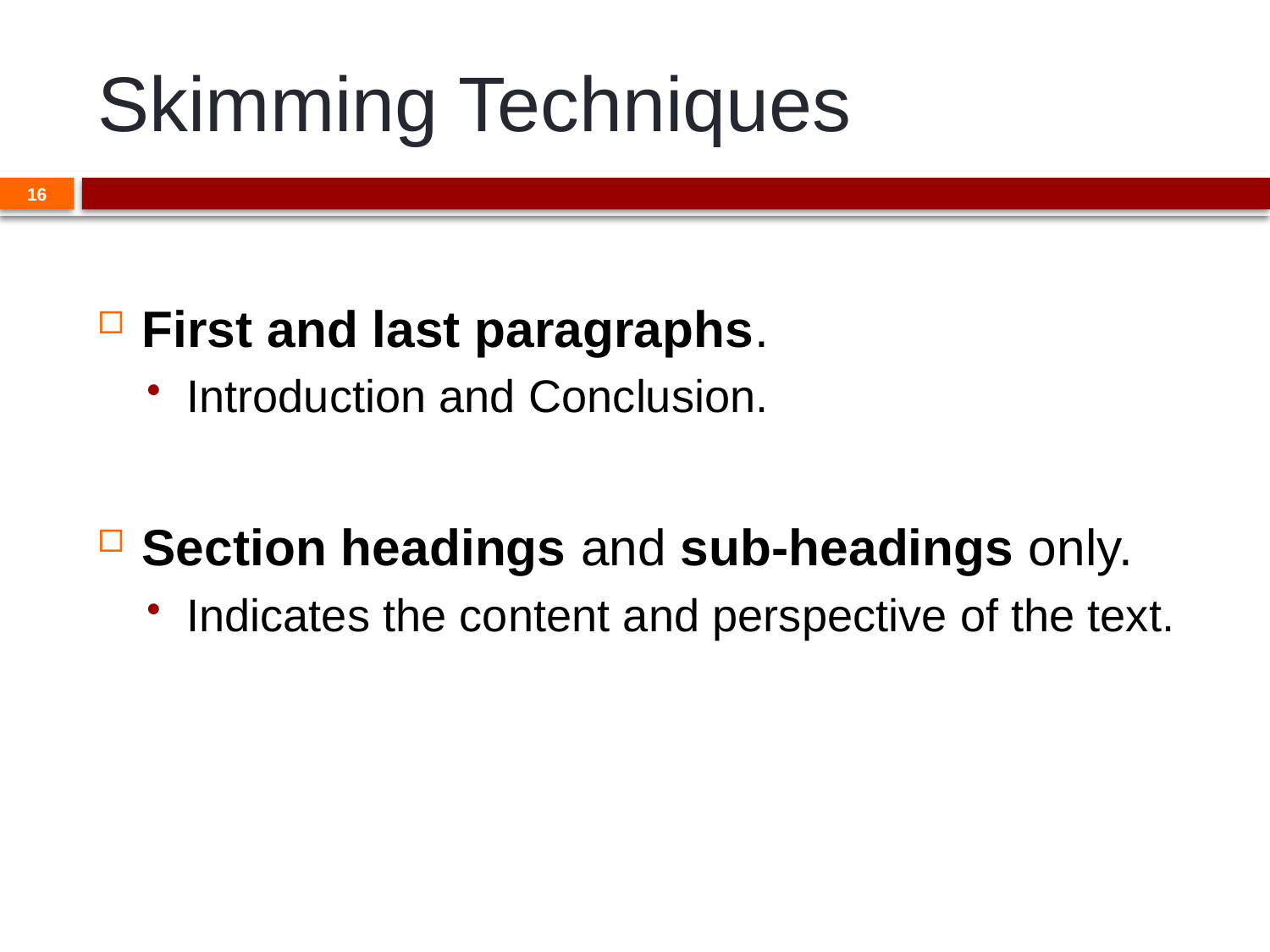

# Skimming Techniques
16

First and last paragraphs.
Introduction and Conclusion.

Section headings and sub-headings only.
Indicates the content and perspective of the text.